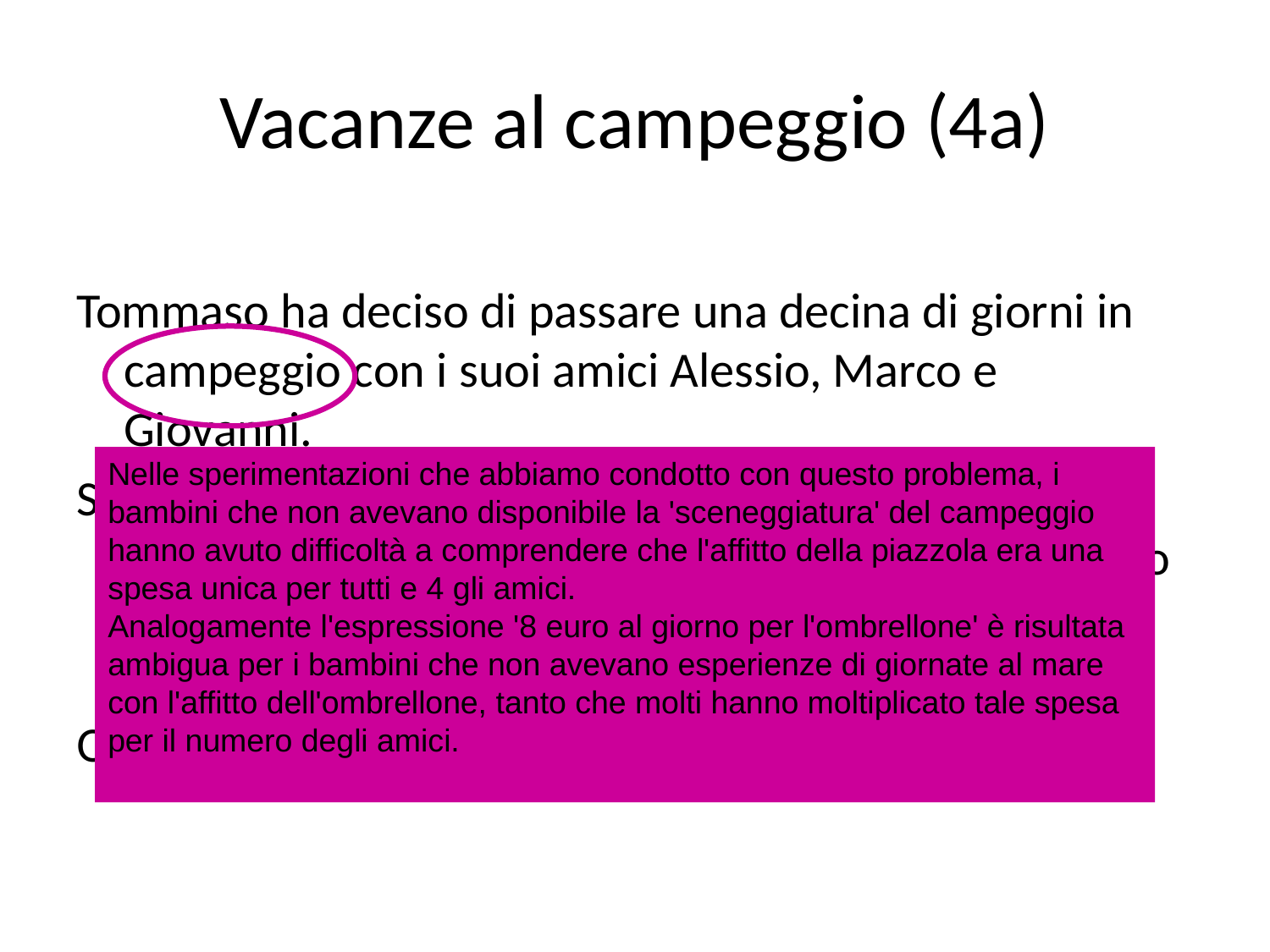

# Vacanze al campeggio (4a)
Tommaso ha deciso di passare una decina di giorni in campeggio con i suoi amici Alessio, Marco e Giovanni.
Se prenderanno una tenda con 4 posti letto, allora prevedono di spendere 15 euro al giorno per l'affitto della piazzola, 18 euro a testa per i pasti e 8 euro al giorno per l'ombrellone.
Quanto spendono i 4 ragazzi per stare al mare?

Nelle sperimentazioni che abbiamo condotto con questo problema, i bambini che non avevano disponibile la 'sceneggiatura' del campeggio hanno avuto difficoltà a comprendere che l'affitto della piazzola era una spesa unica per tutti e 4 gli amici.
Analogamente l'espressione '8 euro al giorno per l'ombrellone' è risultata ambigua per i bambini che non avevano esperienze di giornate al mare con l'affitto dell'ombrellone, tanto che molti hanno moltiplicato tale spesa per il numero degli amici.